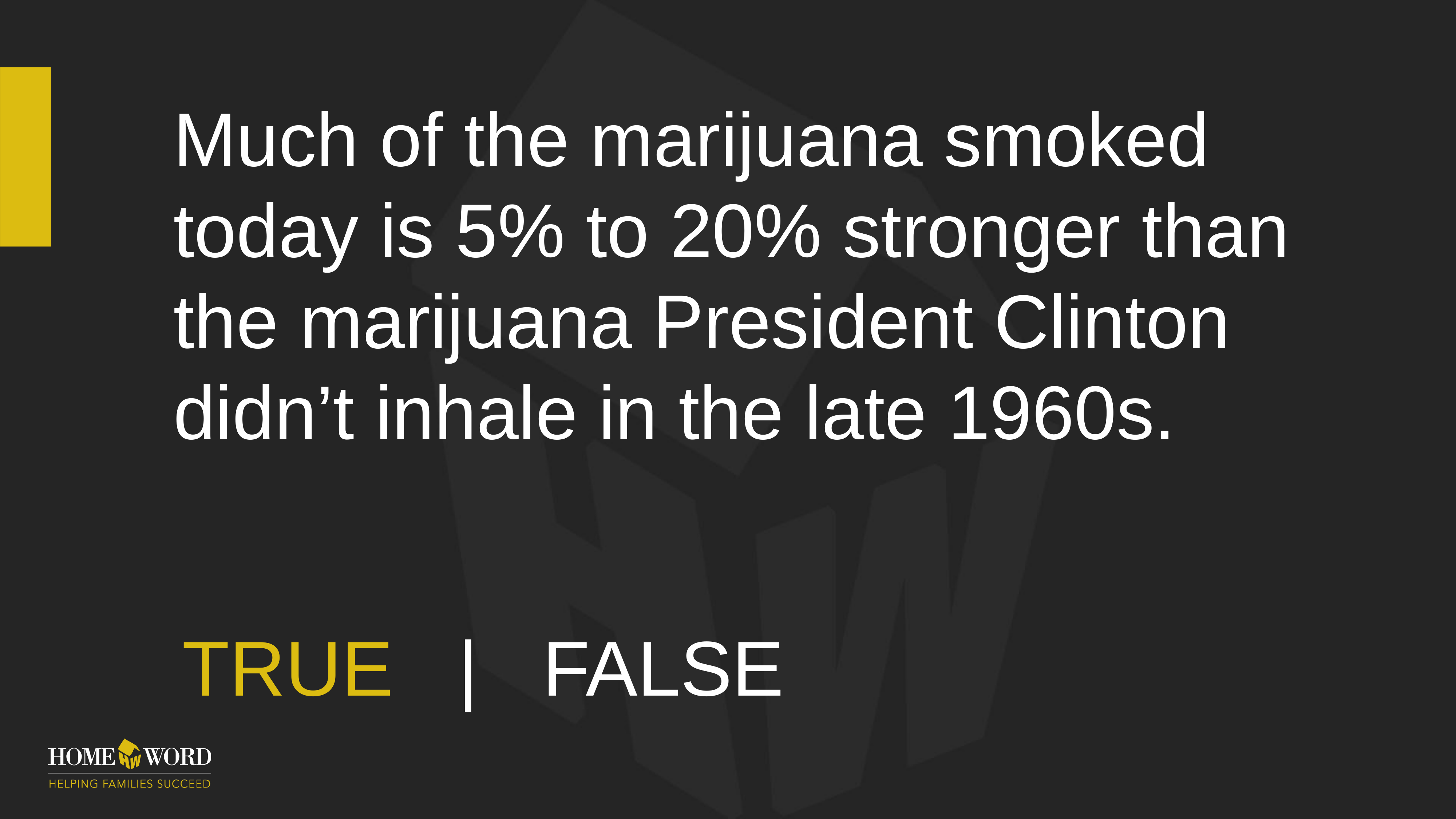

# Much of the marijuana smoked today is 5% to 20% stronger than the marijuana President Clinton didn’t inhale in the late 1960s.
TRUE   |   FALSE